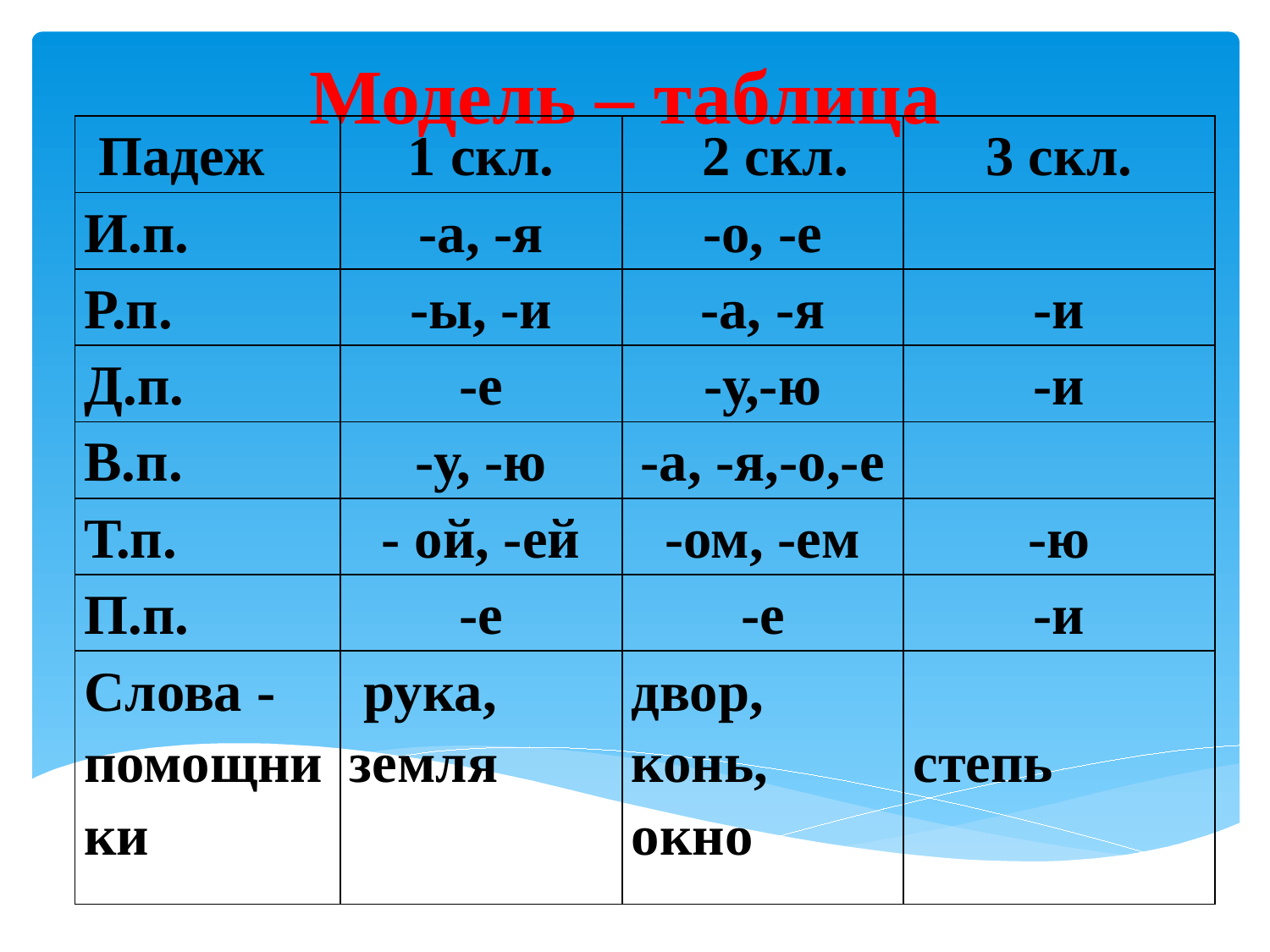

# Модель – таблица
| Падеж | 1 скл. | 2 скл. | 3 скл. |
| --- | --- | --- | --- |
| И.п. | -а, -я | -о, -е |  |
| Р.п. | -ы, -и | -а, -я | -и |
| Д.п. | -е | -у,-ю | -и |
| В.п. | -у, -ю | -а, -я,-о,-е |  |
| Т.п. | - ой, -ей | -ом, -ем | -ю |
| П.п. | -е | -е | -и |
| Слова - помощники | рука, земля | двор, конь, окно | степь |